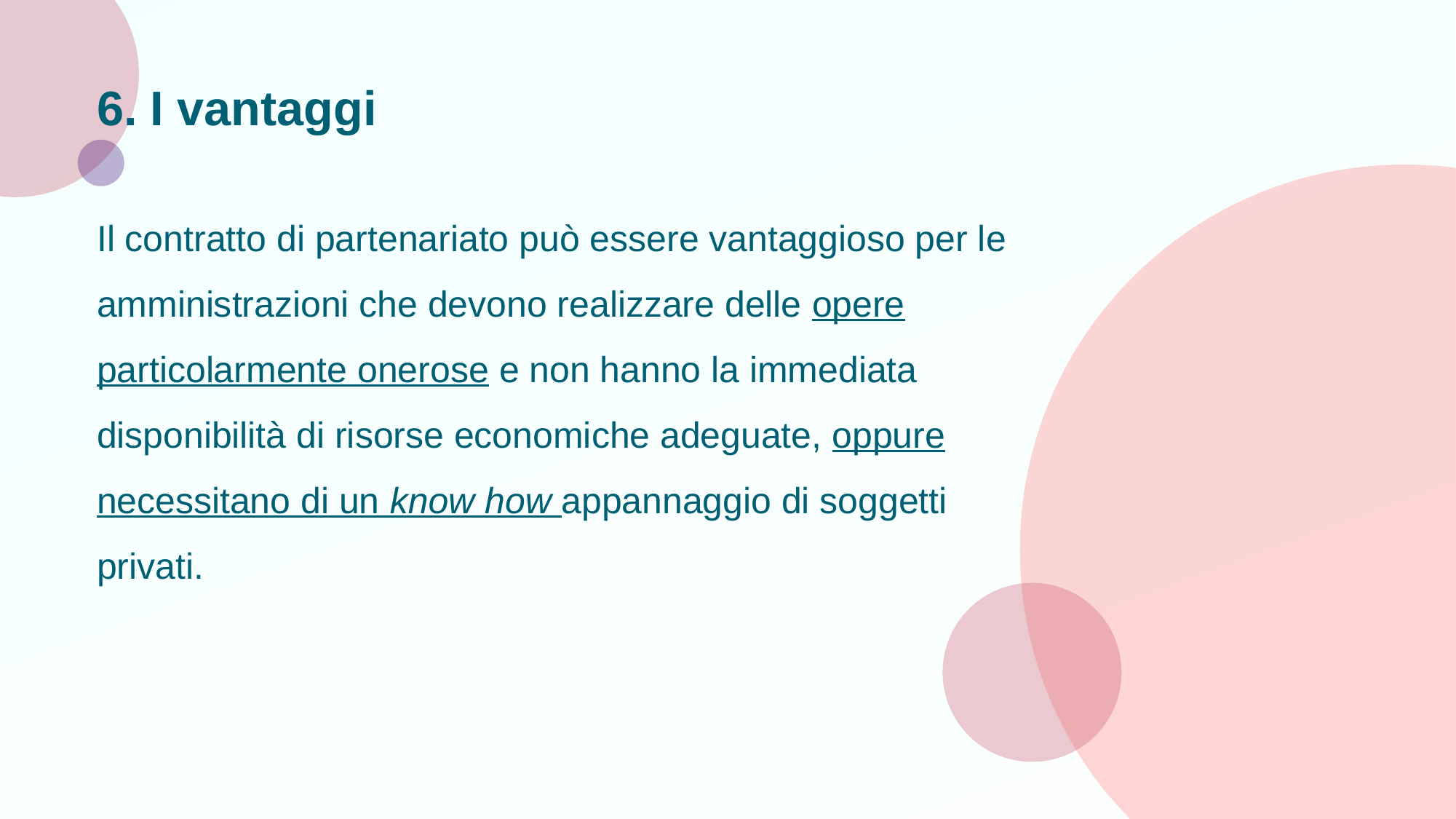

# 6. I vantaggi
Il contratto di partenariato può essere vantaggioso per le amministrazioni che devono realizzare delle opere particolarmente onerose e non hanno la immediata disponibilità di risorse economiche adeguate, oppure necessitano di un know how appannaggio di soggetti privati.